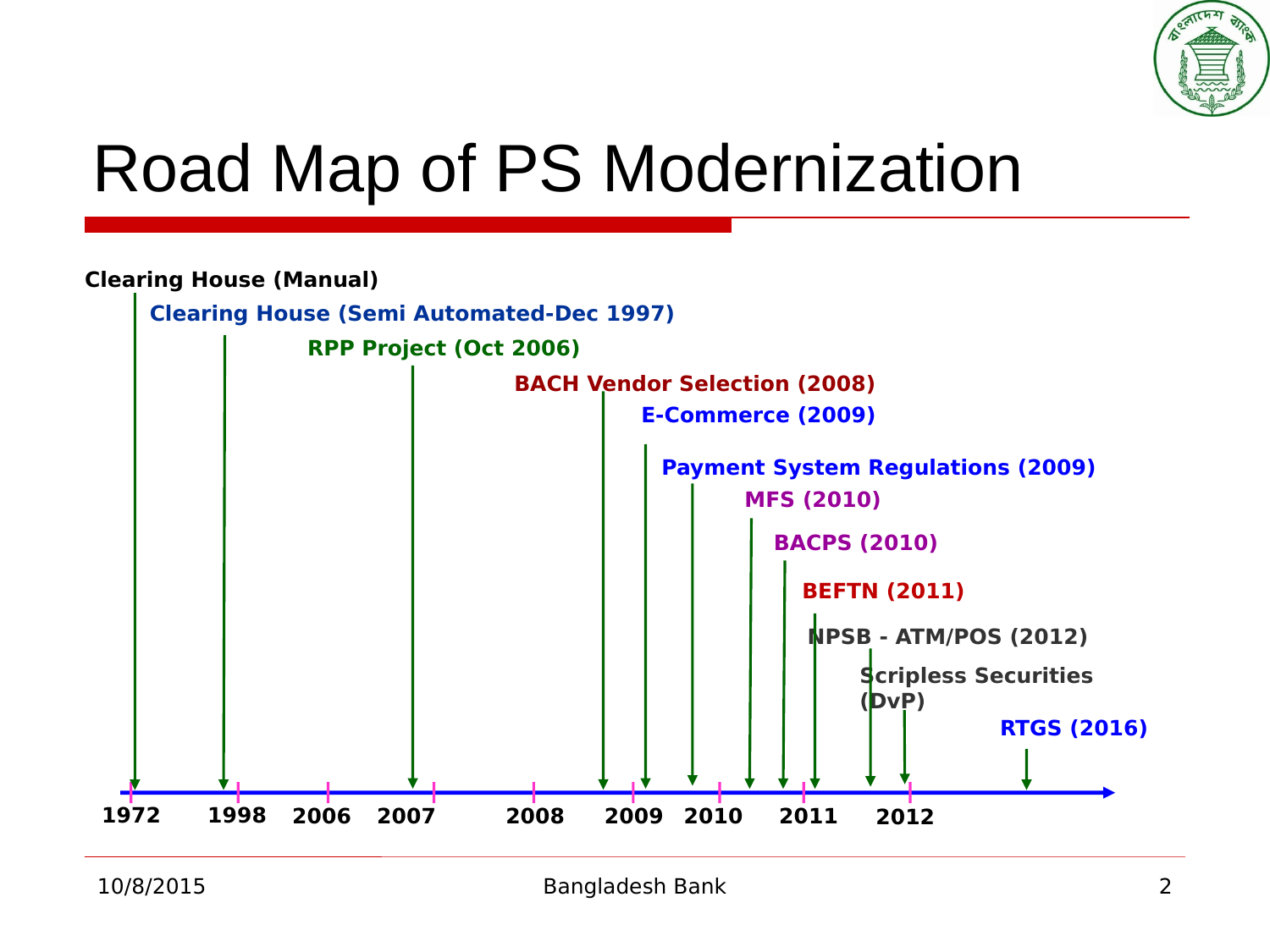

# Road Map of PS Modernization
Clearing House (Manual)

Clearing House (Semi Automated-Dec 1997)
RPP Project (Oct 2006)

BACH Vendor Selection (2008)

E-Commerce (2009)

Payment System Regulations (2009)
MFS (2010)

BACPS (2010)

BEFTN (2011)

NPSB - ATM/POS (2012)

Scripless Securities
(DvP)
RTGS (2016)

1972
1998
2006
2007
2008
2009
2010
2011
2012
10/8/2015
Bangladesh Bank
2